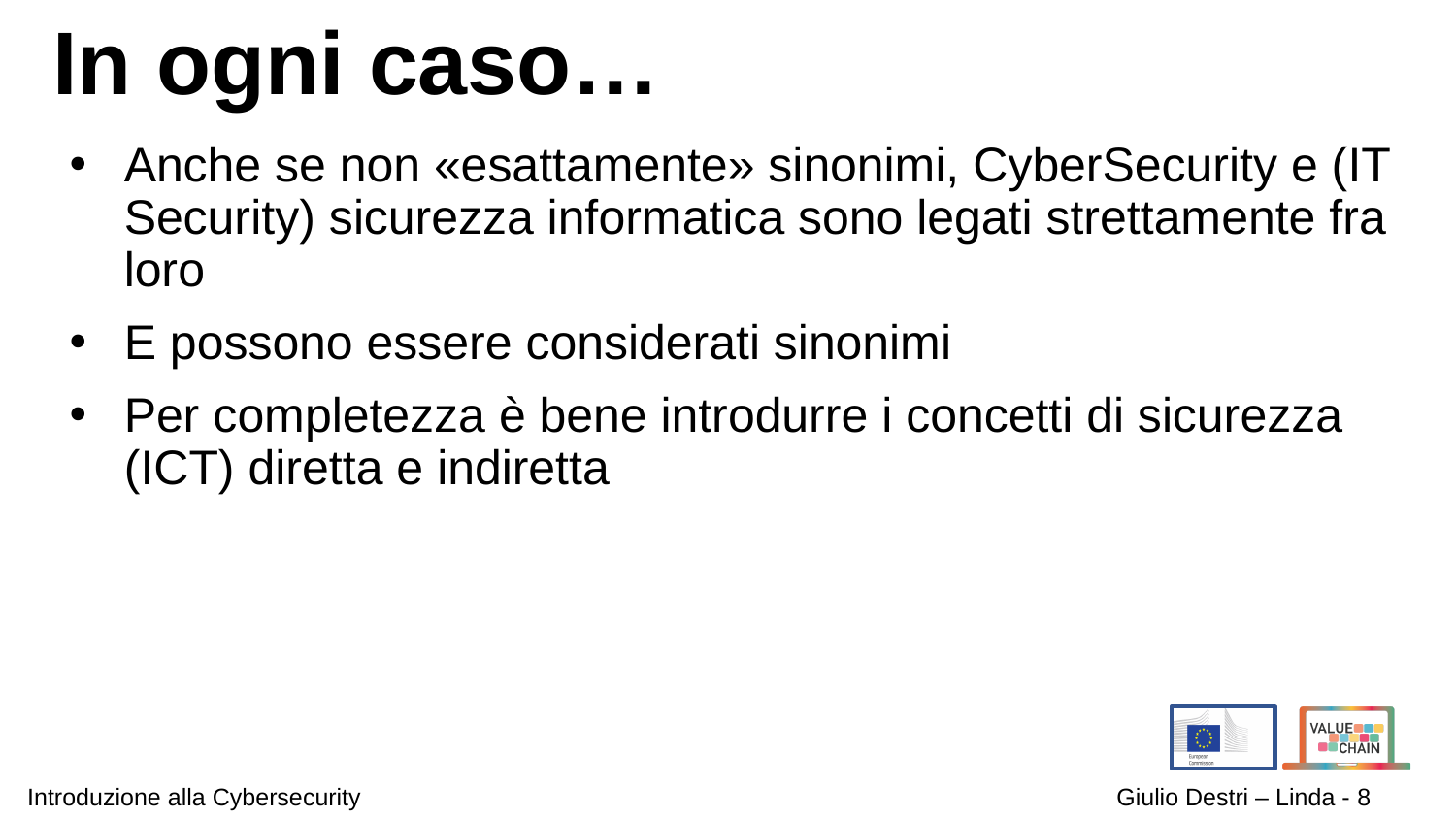

# In ogni caso…
Anche se non «esattamente» sinonimi, CyberSecurity e (IT Security) sicurezza informatica sono legati strettamente fra loro
E possono essere considerati sinonimi
Per completezza è bene introdurre i concetti di sicurezza (ICT) diretta e indiretta